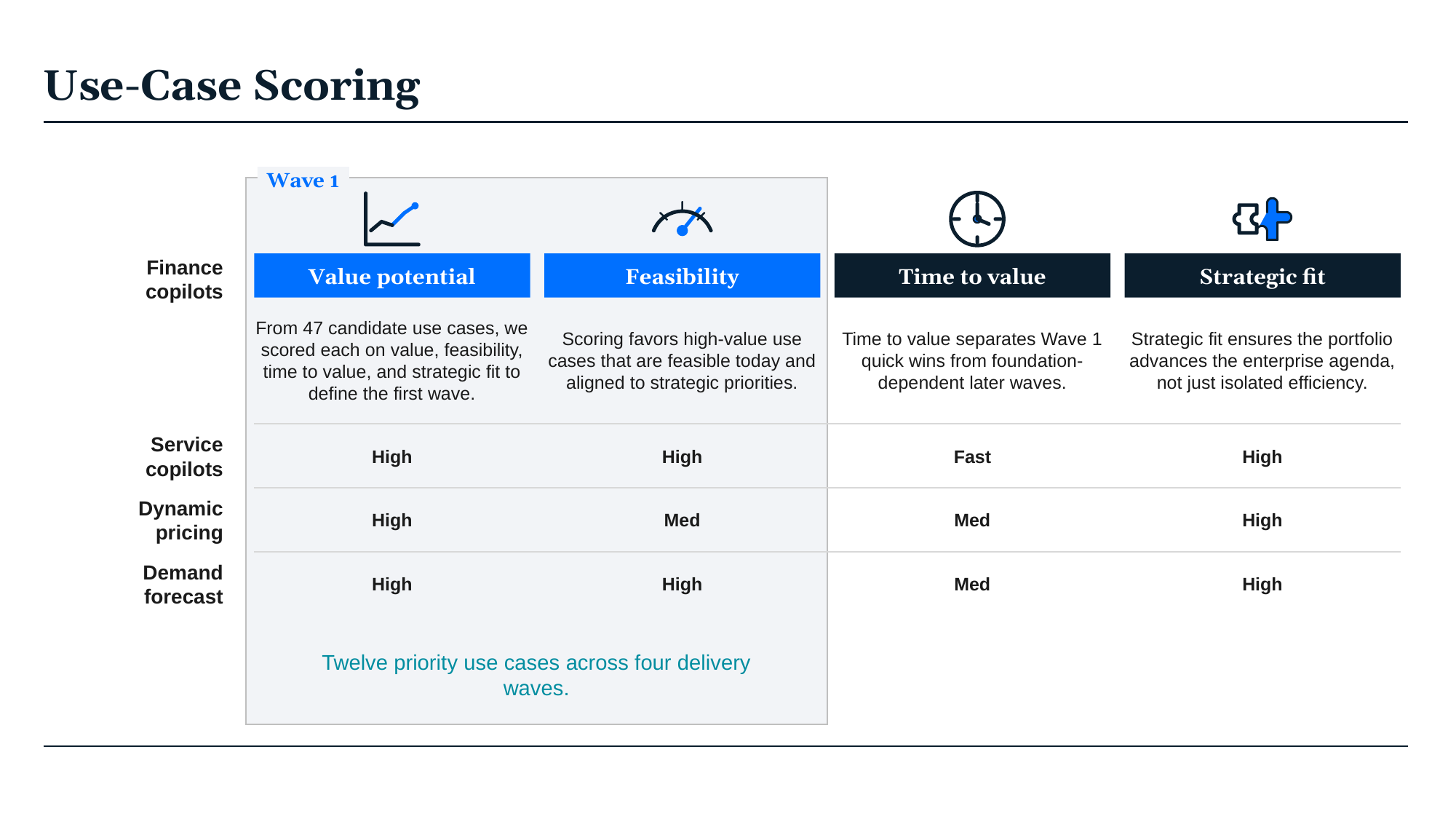

# Use-Case Scoring
Wave 1

Value potential
Feasibility
Time to value
Strategic fit
Finance
copilots
From 47 candidate use cases, we scored each on value, feasibility, time to value, and strategic fit to define the first wave.
Scoring favors high-value use cases that are feasible today and aligned to strategic priorities.
Time to value separates Wave 1 quick wins from foundation-dependent later waves.
Strategic fit ensures the portfolio advances the enterprise agenda, not just isolated efficiency.
Service
copilots
High
High
Fast
High
Dynamic
pricing
High
Med
Med
High
Demand
forecast
High
High
Med
High
Twelve priority use cases across four delivery waves.